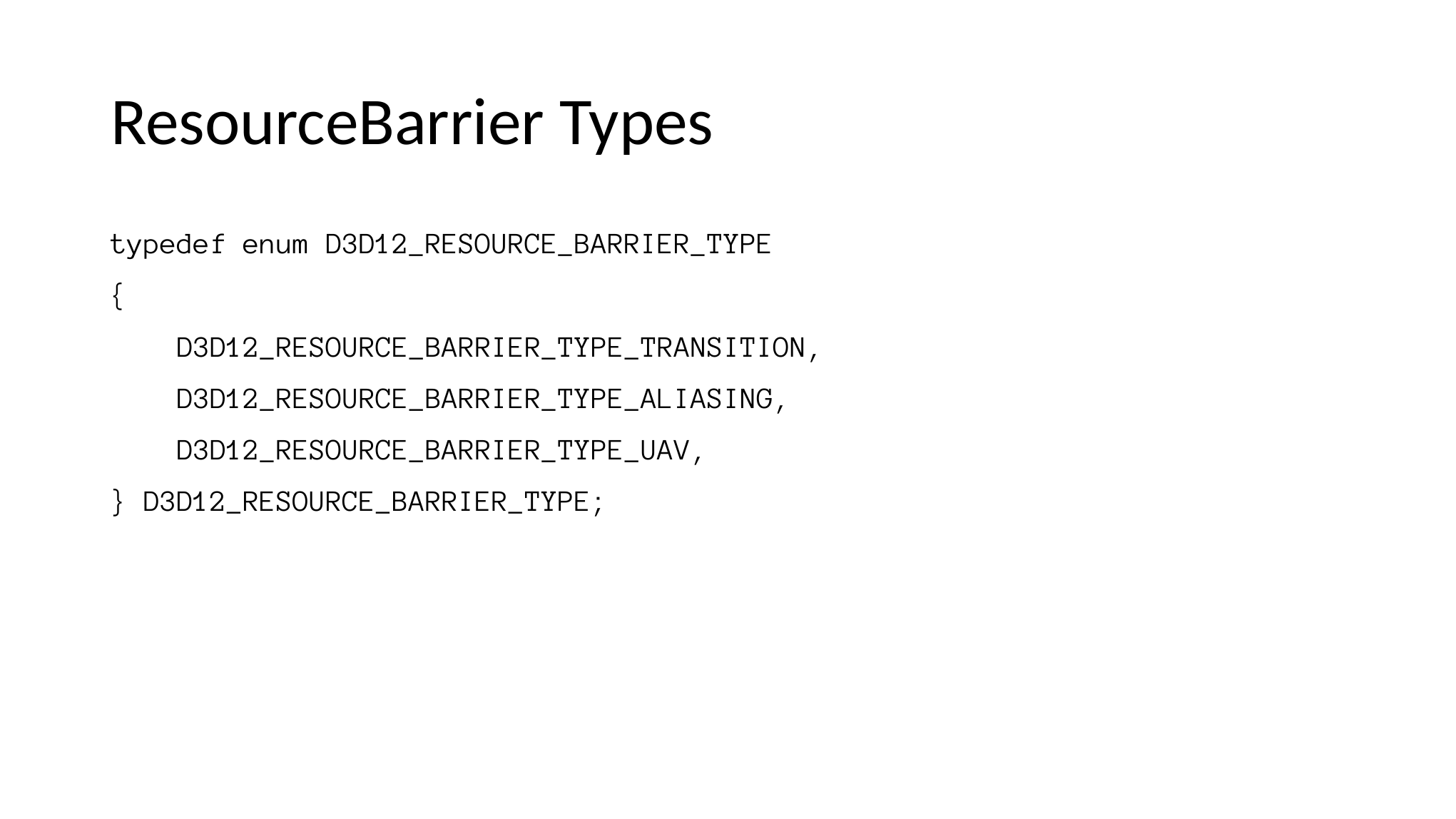

# ResourceBarrier Types
typedef enum D3D12_RESOURCE_BARRIER_TYPE
{
    D3D12_RESOURCE_BARRIER_TYPE_TRANSITION,
    D3D12_RESOURCE_BARRIER_TYPE_ALIASING,
    D3D12_RESOURCE_BARRIER_TYPE_UAV,
} D3D12_RESOURCE_BARRIER_TYPE;